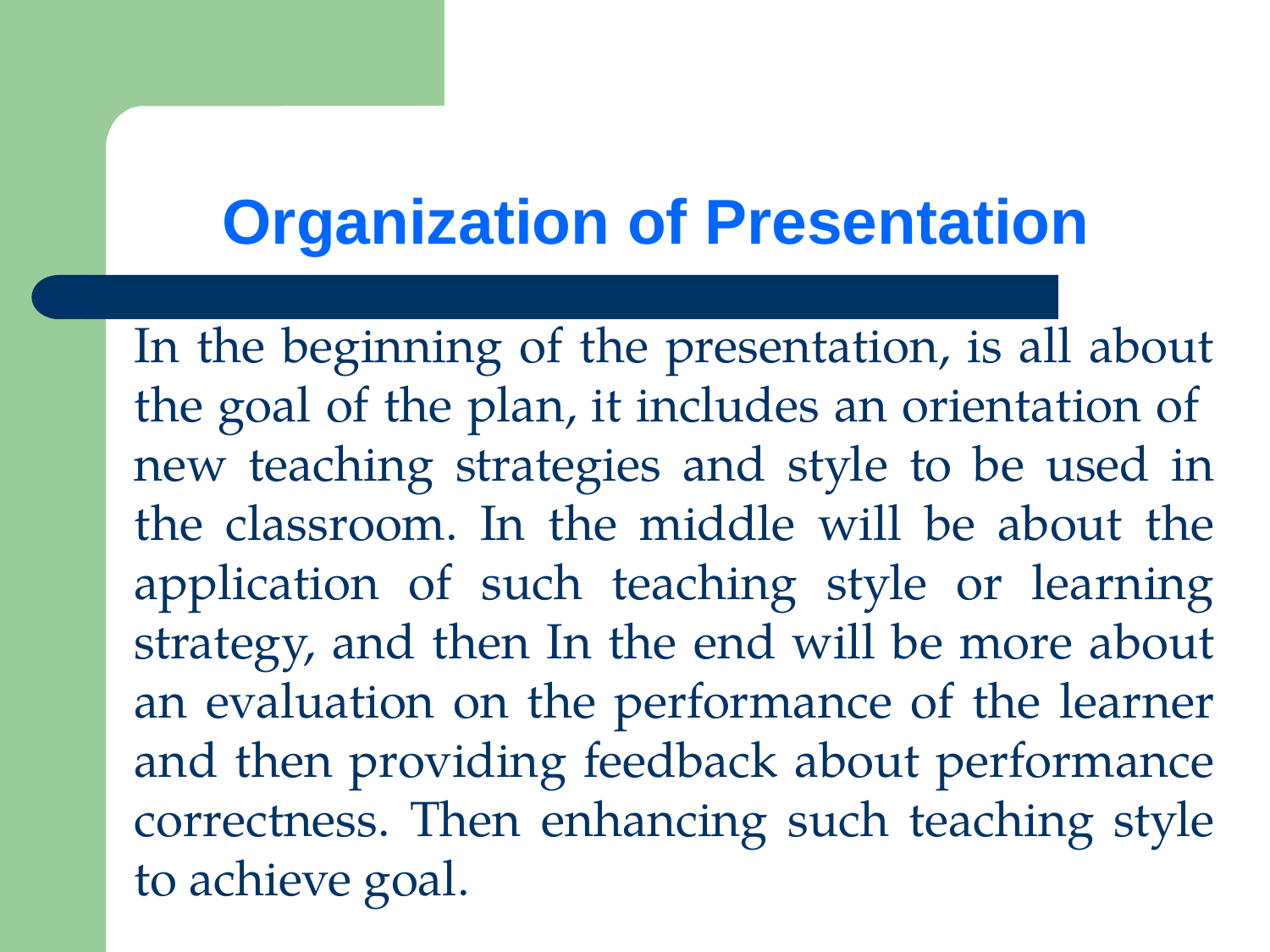

# Organization of Presentation
	In the beginning of the presentation, is all about the goal of the plan, it includes an orientation of  new teaching strategies and style to be used in the classroom. In the middle will be about the application of such teaching style or learning strategy, and then In the end will be more about an evaluation on the performance of the learner and then providing feedback about performance correctness. Then enhancing such teaching style to achieve goal.